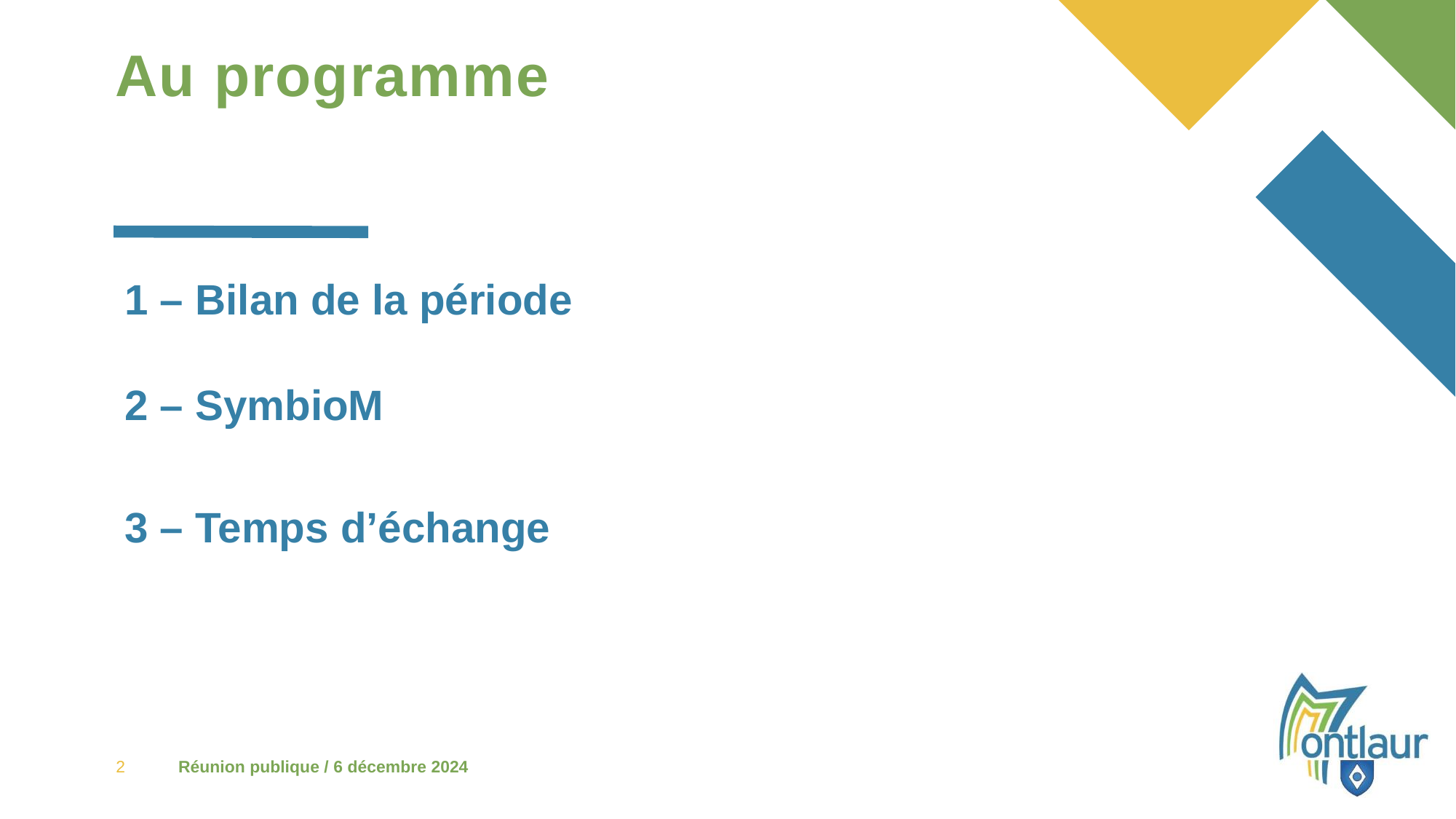

# Au programme
1 – Bilan de la période

2 – SymbioM

3 – Temps d’échange

2
Réunion publique / 6 décembre 2024